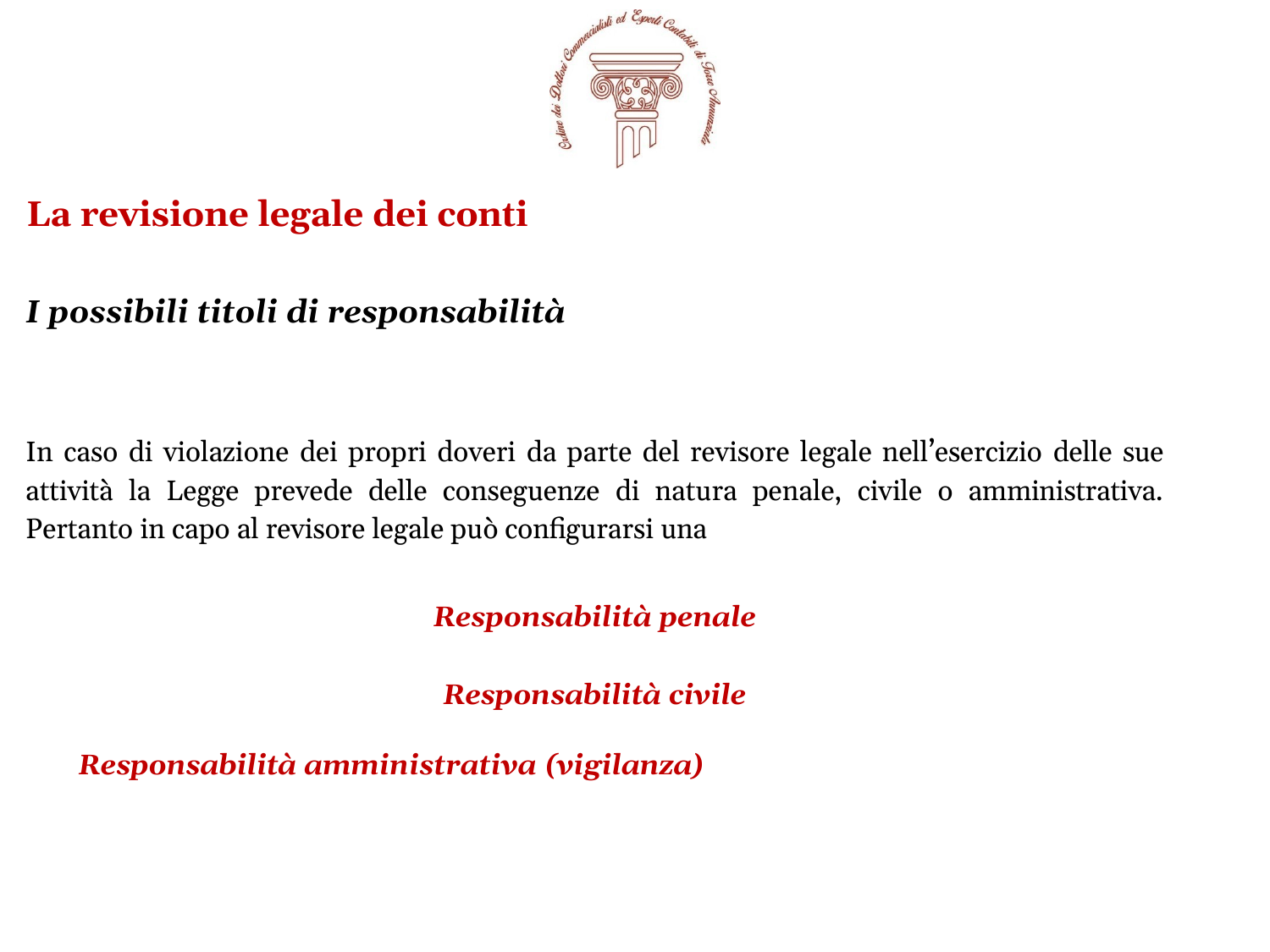

# La revisione legale dei conti
I possibili titoli di responsabilità
In caso di violazione dei propri doveri da parte del revisore legale nell’esercizio delle sue attività la Legge prevede delle conseguenze di natura penale, civile o amministrativa. Pertanto in capo al revisore legale può configurarsi una
Responsabilità penale Responsabilità civile

Responsabilità amministrativa (vigilanza)
Formazione Specialistica Revisione Legale